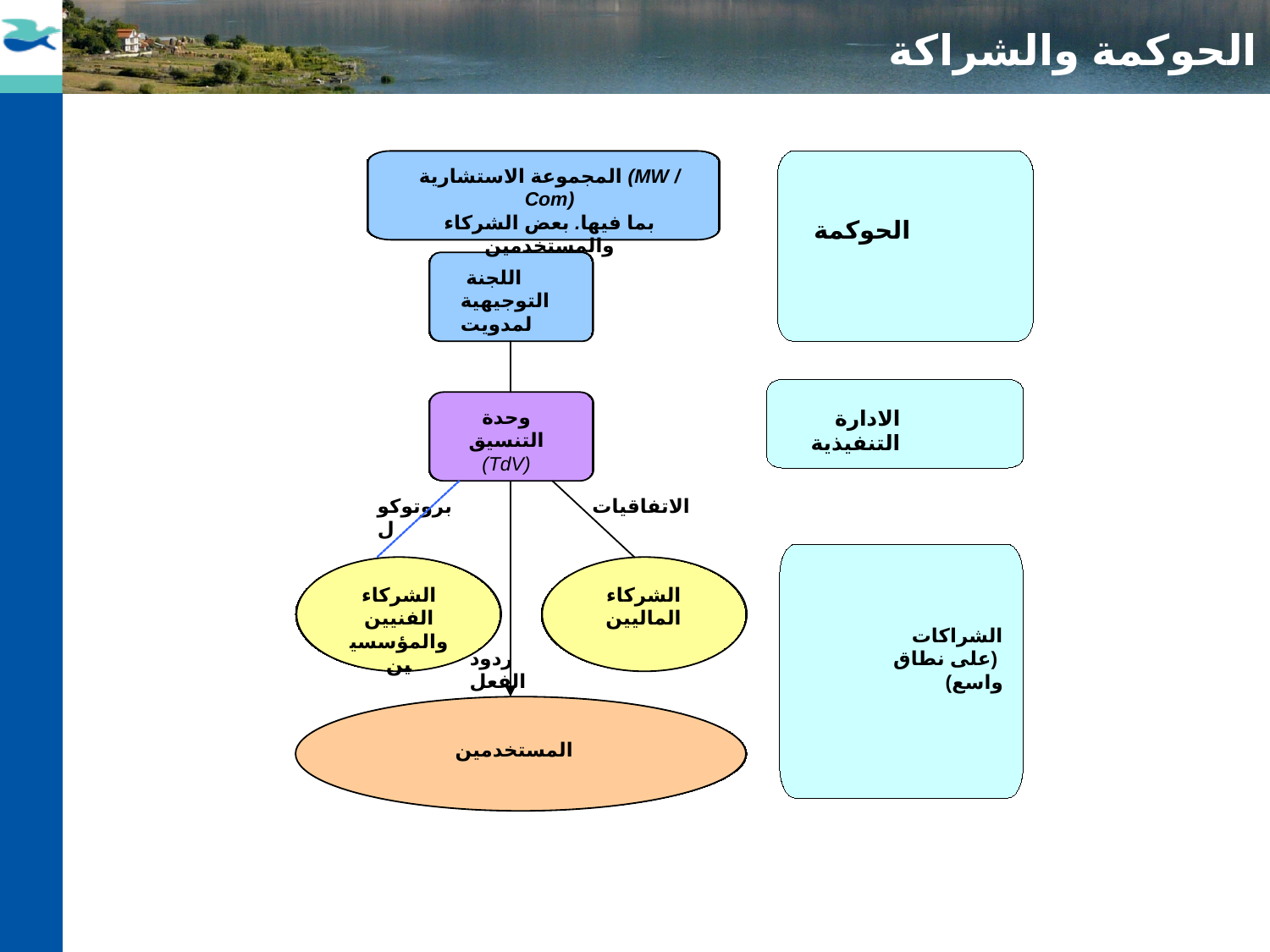

الحوكمة والشراكة

المجموعة الاستشارية (MW / Com)
بما فيها. بعض الشركاء والمستخدمين
الحوكمة

 اللجنة التوجيهية لمدويت

الادارة التنفيذية
وحدة التنسيق
(TdV)

بروتوكول
الاتفاقيات

الشركاء الفنيين والمؤسسيين
الشركاء الماليين
الشراكات
 (على نطاق واسع)
ردود الفعل

المستخدمين
|  |  |
| --- | --- |
|  |  |
|  |  |